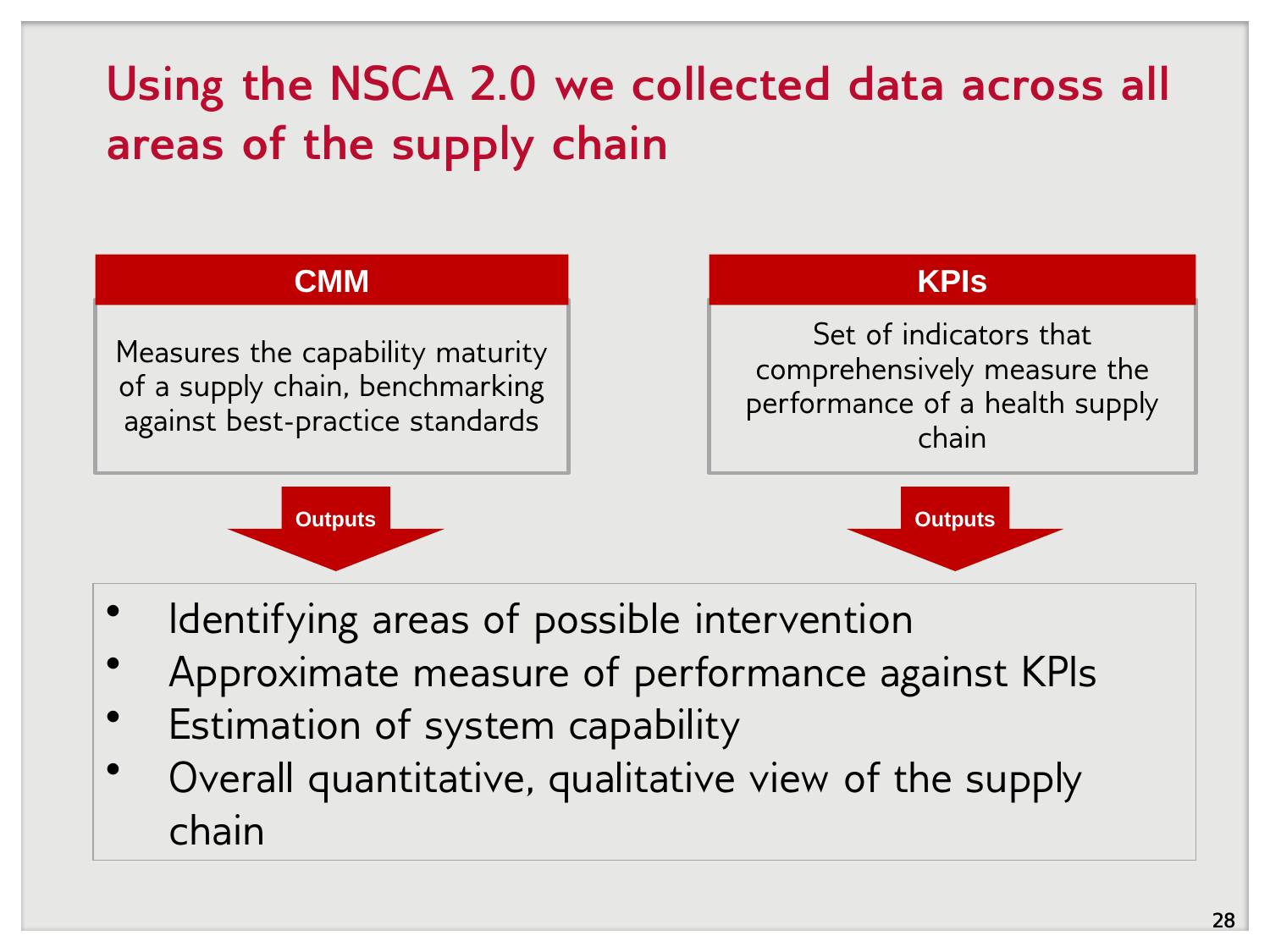

# Using the NSCA 2.0 we collected data across all areas of the supply chain
CMM
KPIs
Measures the capability maturity of a supply chain, benchmarking against best-practice standards
Set of indicators that comprehensively measure the performance of a health supply chain
Outputs
Outputs
Identifying areas of possible intervention
Approximate measure of performance against KPIs
Estimation of system capability
Overall quantitative, qualitative view of the supply chain
28